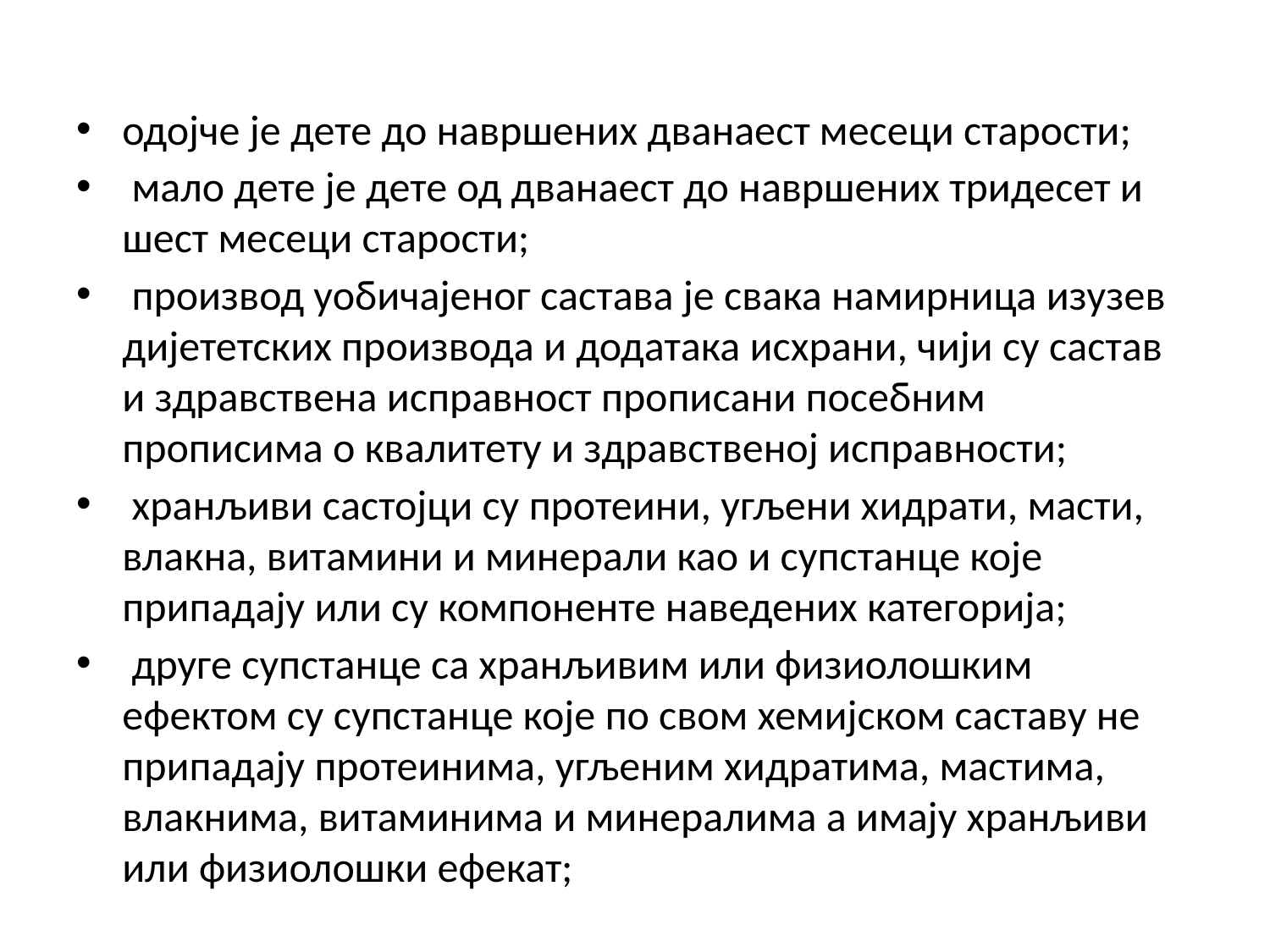

одојче је дете до навршених дванаест месеци старости;
 мало дете је дете од дванаест до навршених тридесет и шест месеци старости;
 производ уобичајеног састава је свака намирница изузев дијететских производа и додатака исхрани, чији су састав и здравствена исправност прописани посебним прописима о квалитету и здравственој исправности;
 хранљиви састојци су протеини, угљени хидрати, масти, влакна, витамини и минерали као и супстанце које припадају или су компоненте наведених категорија;
 друге супстанце са хранљивим или физиолошким ефектом су супстанце које по свом хемијском саставу не припадају протеинима, угљеним хидратима, мастима, влакнима, витаминима и минералима а имају хранљиви или физиолошки ефекат;